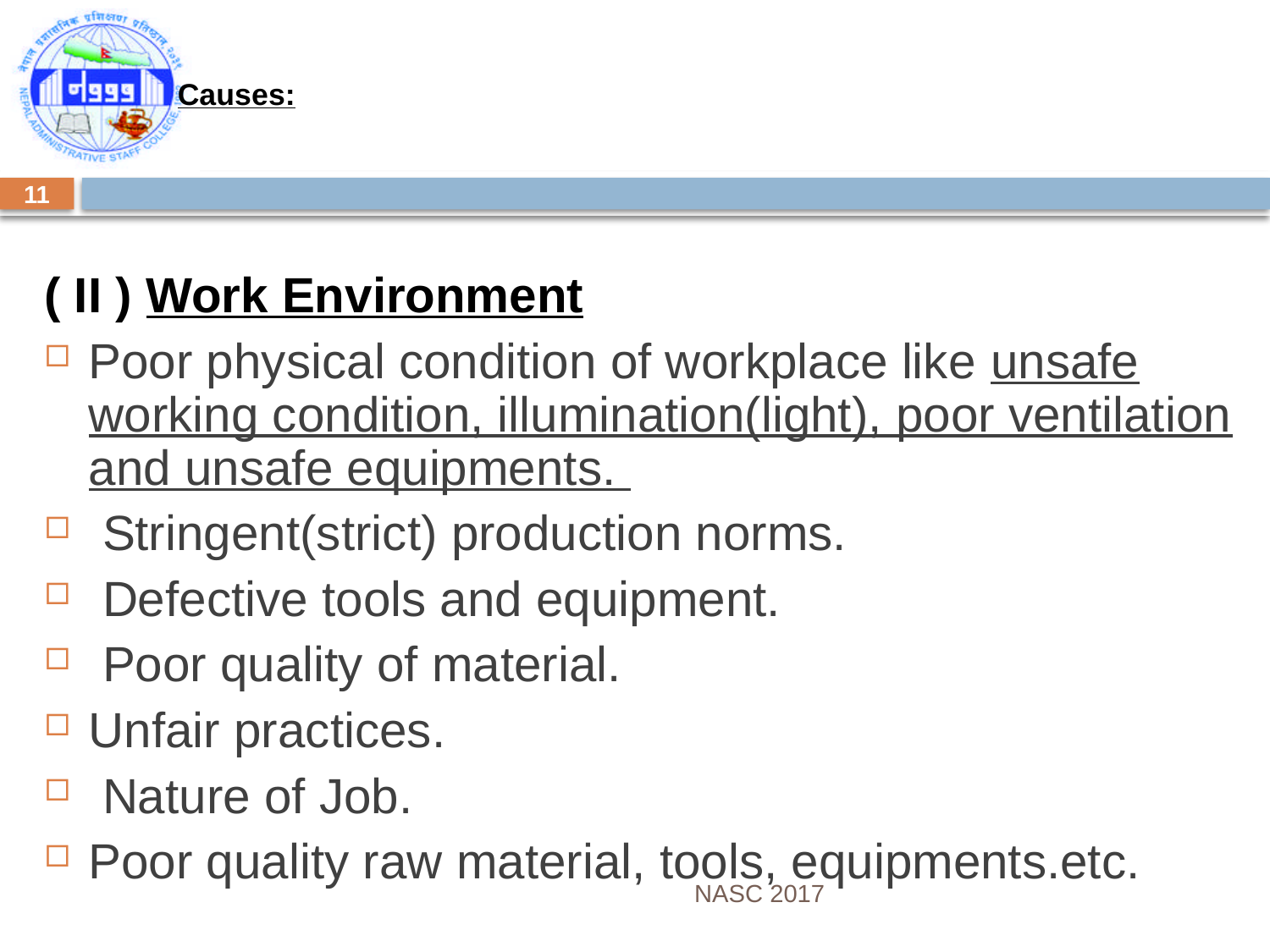

# Causes:

( II ) Work Environment
Poor physical condition of workplace like unsafe working condition, illumination(light), poor ventilation and unsafe equipments.
 Stringent(strict) production norms.
 Defective tools and equipment.
 Poor quality of material.
Unfair practices.
 Nature of Job.
Poor quality raw material, tools, equipments.etc.

11
NASC 2017